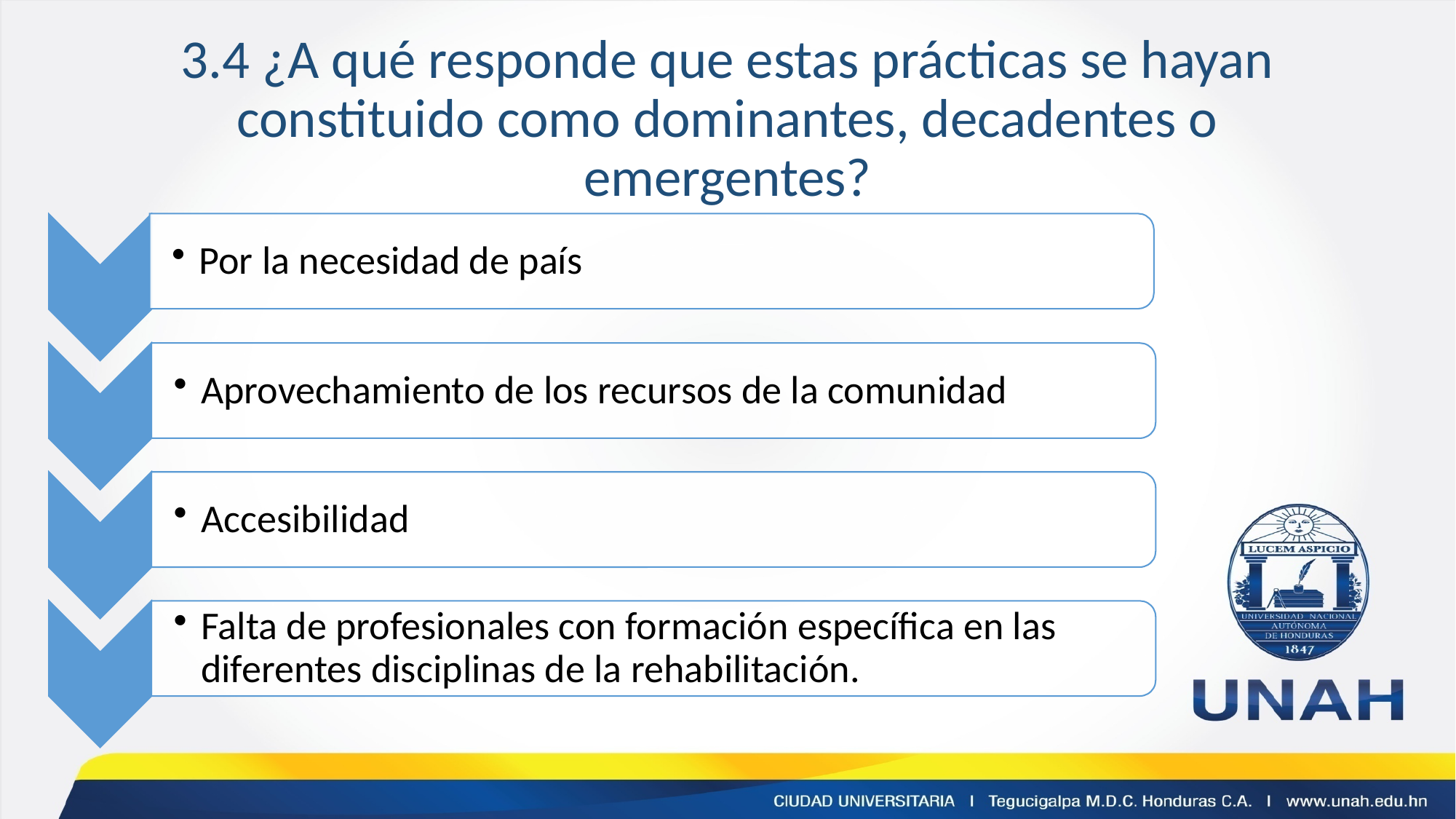

# 3.4 ¿A qué responde que estas prácticas se hayan constituido como dominantes, decadentes o emergentes?

Por la necesidad de país

Aprovechamiento de los recursos de la comunidad

Accesibilidad

Falta de profesionales con formación específica en las diferentes disciplinas de la rehabilitación.